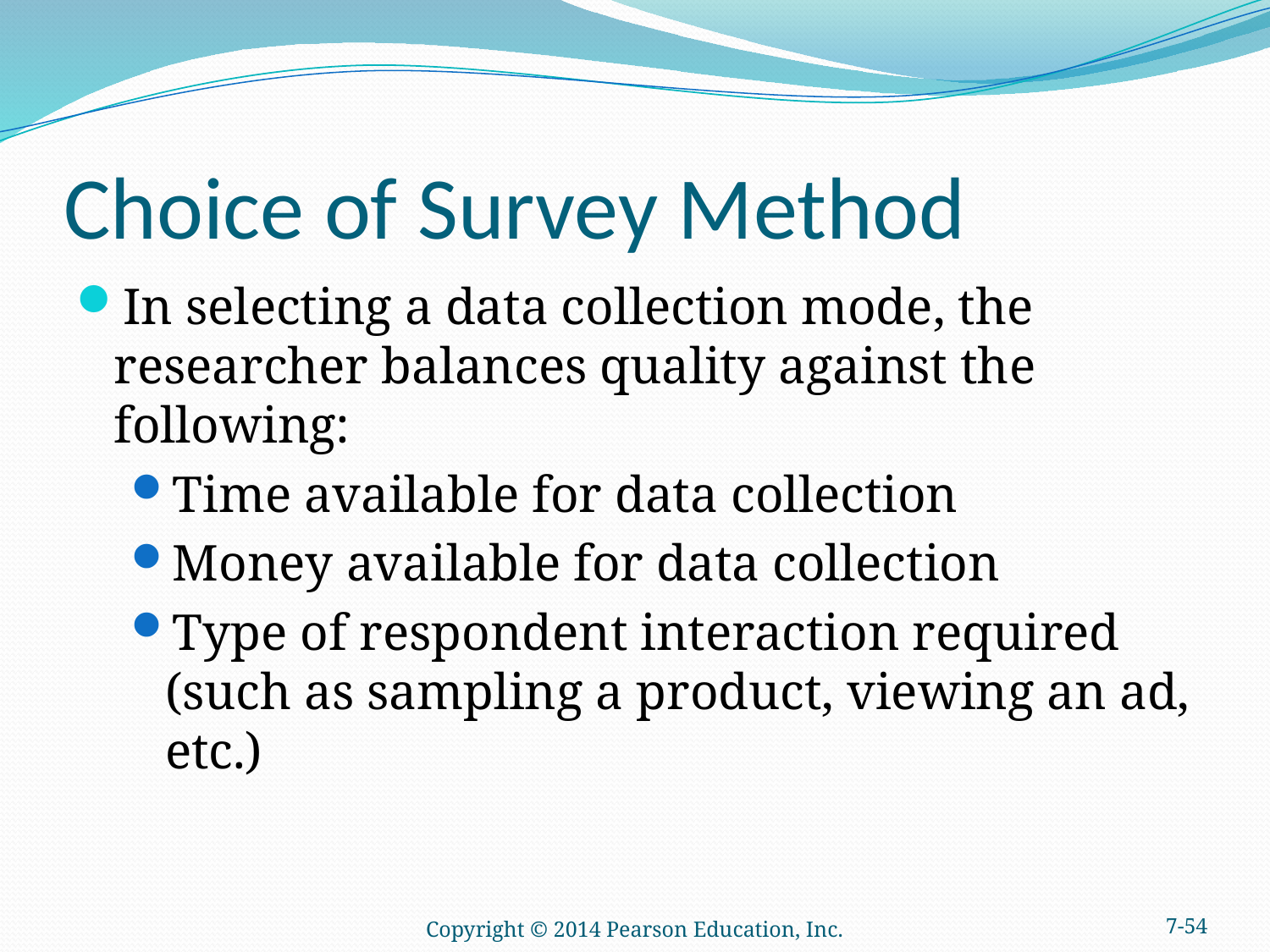

# Choice of Survey Method
In selecting a data collection mode, the researcher balances quality against the following:
Time available for data collection
Money available for data collection
Type of respondent interaction required (such as sampling a product, viewing an ad, etc.)